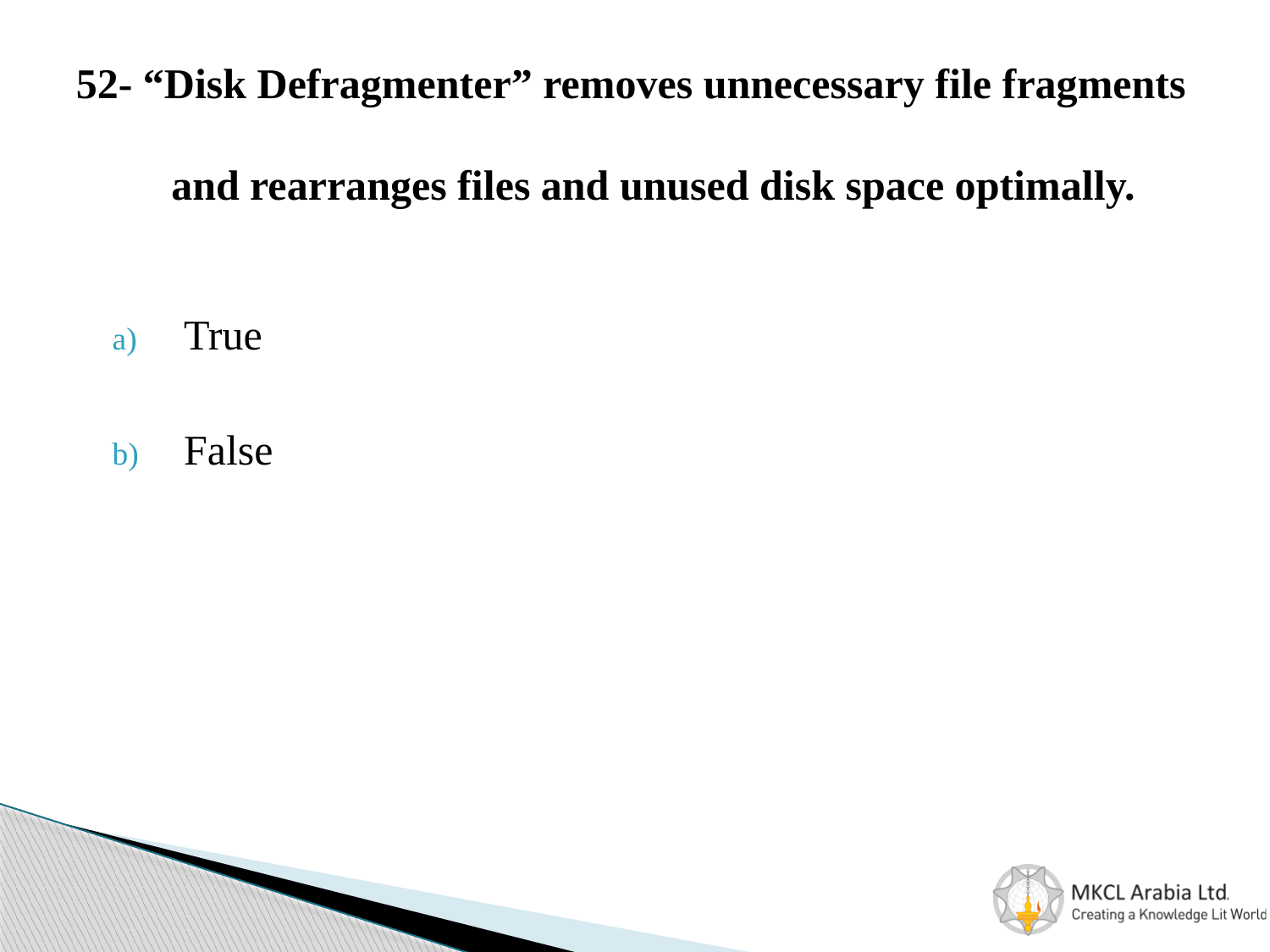

# 52- “Disk Defragmenter” removes unnecessary file fragments and rearranges files and unused disk space optimally.

True

False